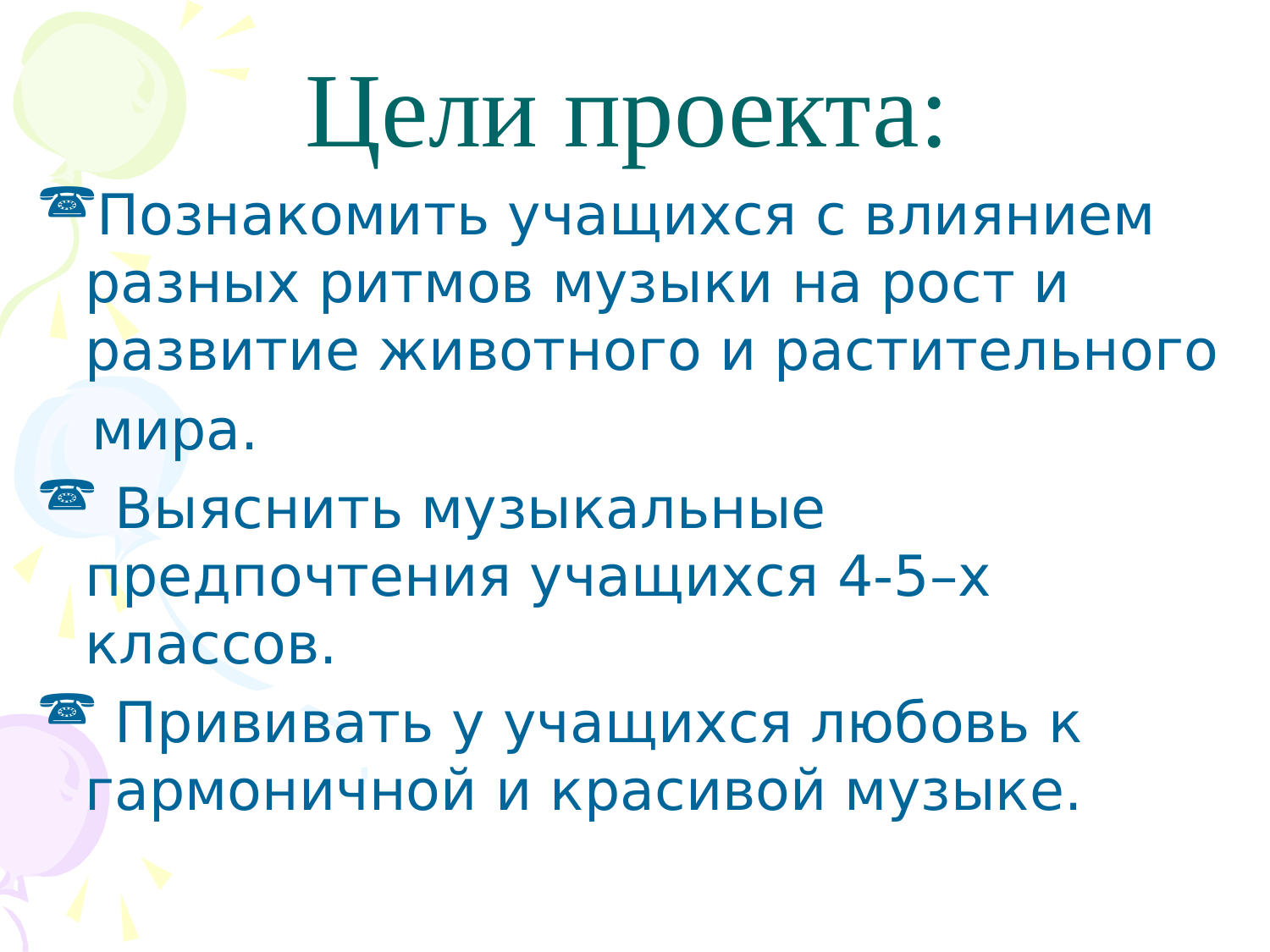

# Цели проекта:
Познакомить учащихся с влиянием разных ритмов музыки на рост и развитие животного и растительного
   мира.
 Выяснить музыкальные  предпочтения учащихся 4-5–х классов.
 Прививать у учащихся любовь к гармоничной и красивой музыке.